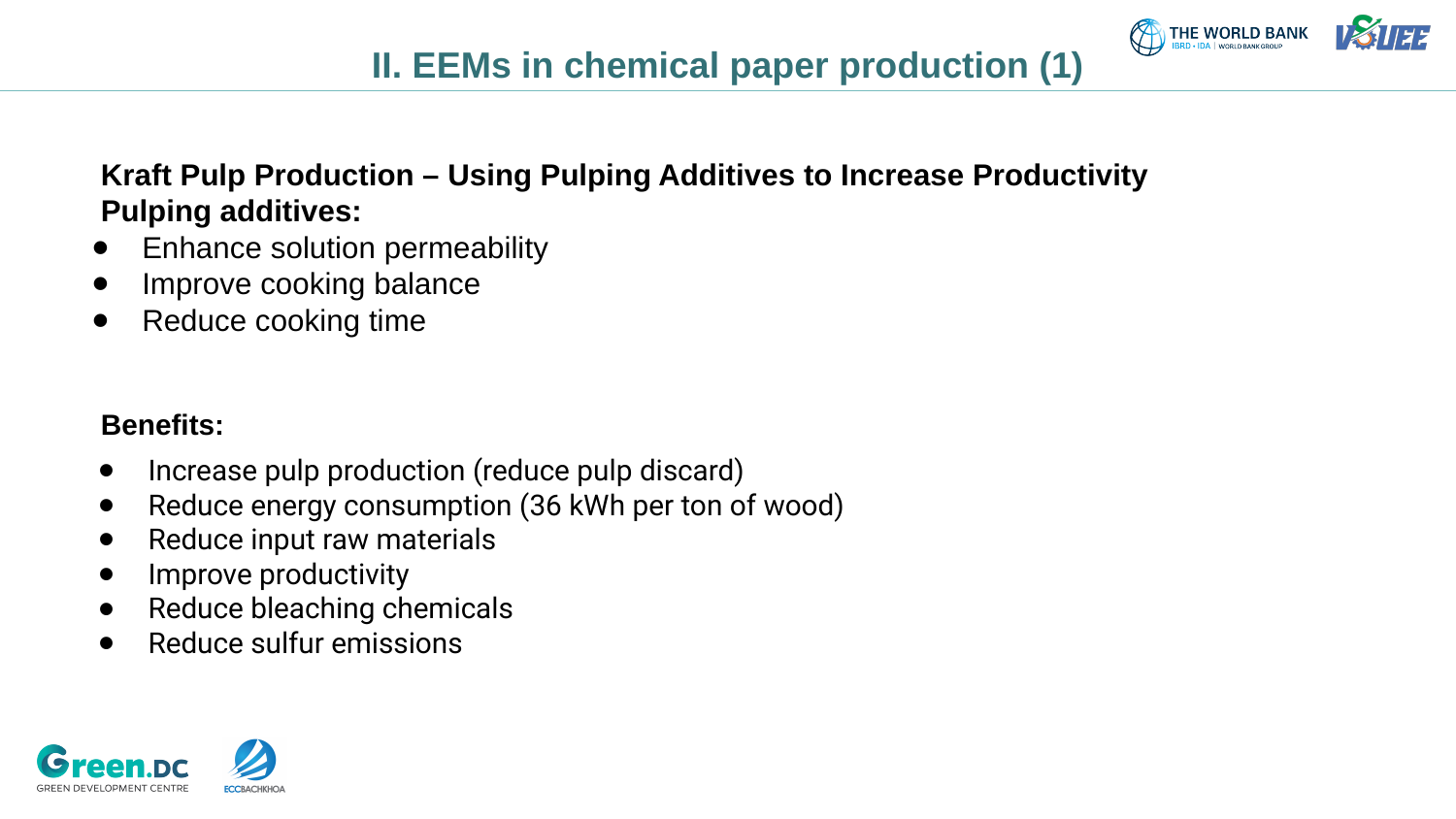

# II. EEMs in chemical paper production (1)
Kraft Pulp Production – Using Pulping Additives to Increase Productivity
Pulping additives:
Enhance solution permeability
Improve cooking balance
Reduce cooking time

Benefits:

Increase pulp production (reduce pulp discard)
Reduce energy consumption (36 kWh per ton of wood)
Reduce input raw materials
Improve productivity
Reduce bleaching chemicals
Reduce sulfur emissions